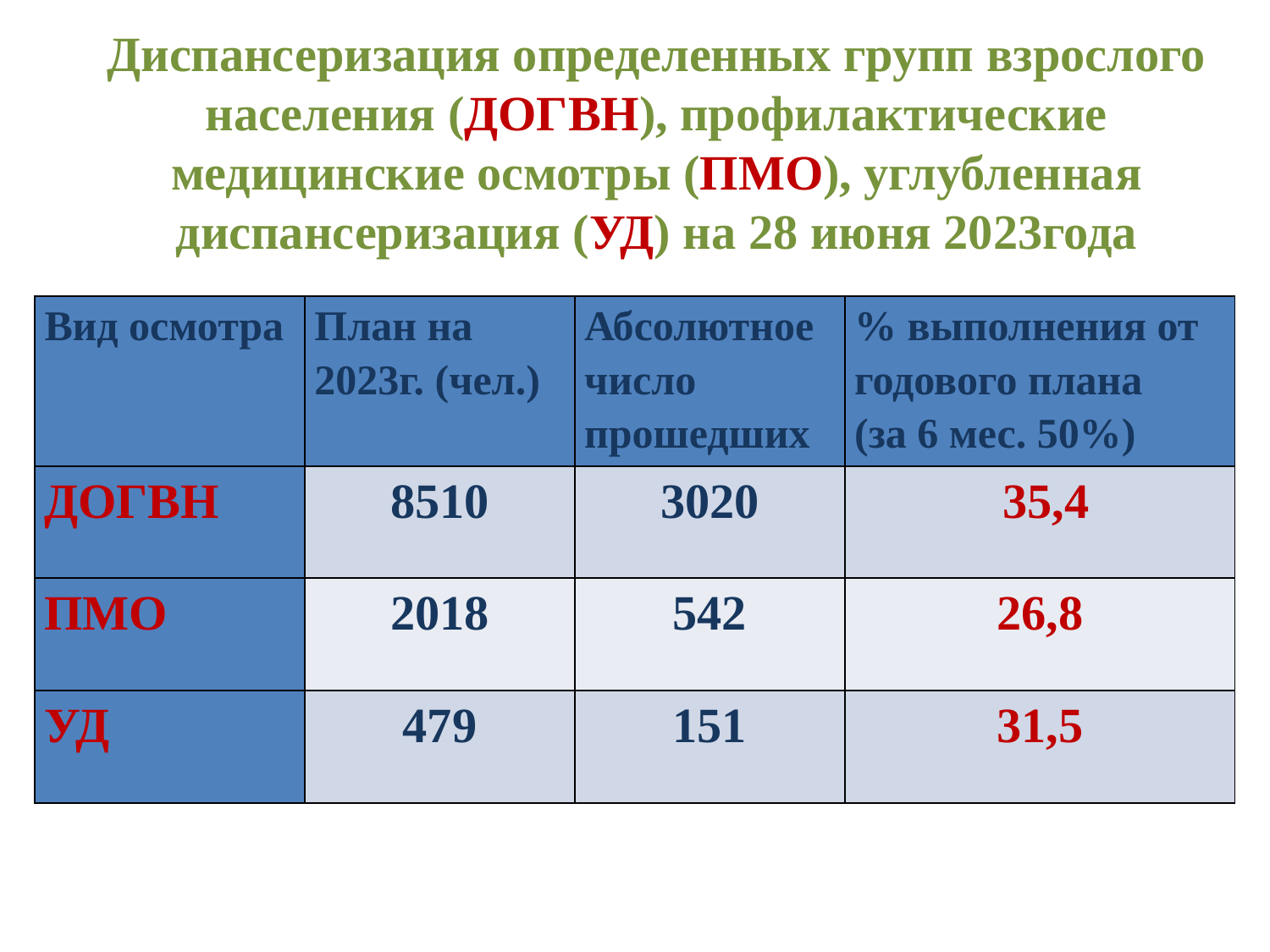

# Диспансеризация определенных групп взрослого населения (ДОГВН), профилактические медицинские осмотры (ПМО), углубленная диспансеризация (УД) на 28 июня 2023года
| Вид осмотра | План на 2023г. (чел.) | Абсолютное число прошедших | % выполнения от годового плана (за 6 мес. 50%) |
| --- | --- | --- | --- |
| ДОГВН | 8510 | 3020 | 35,4 |
| ПМО | 2018 | 542 | 26,8 |
| УД | 479 | 151 | 31,5 |